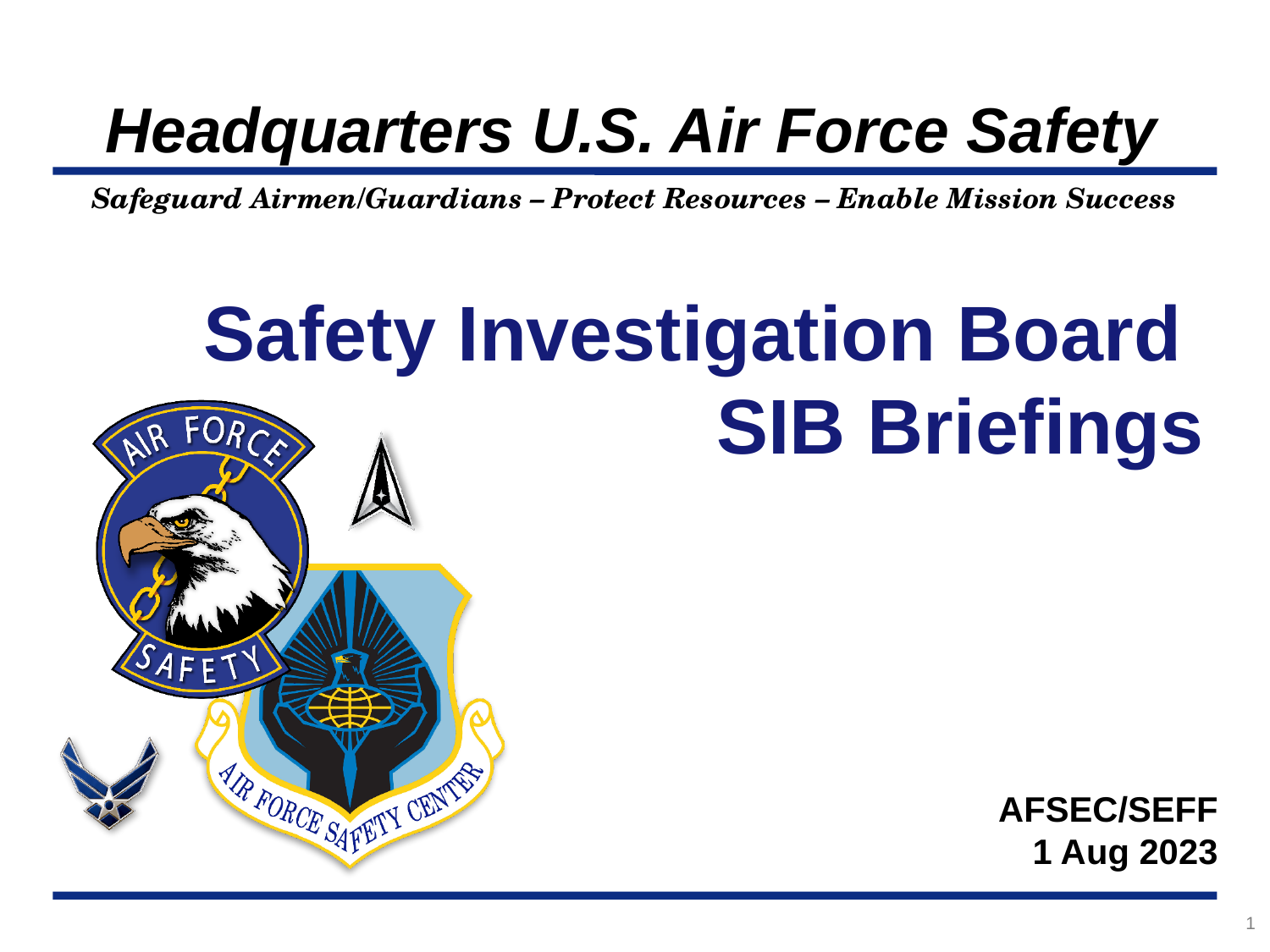

# Safety Investigation Board SIB Briefings
AFSEC/SEFF
1 Aug 2023

1